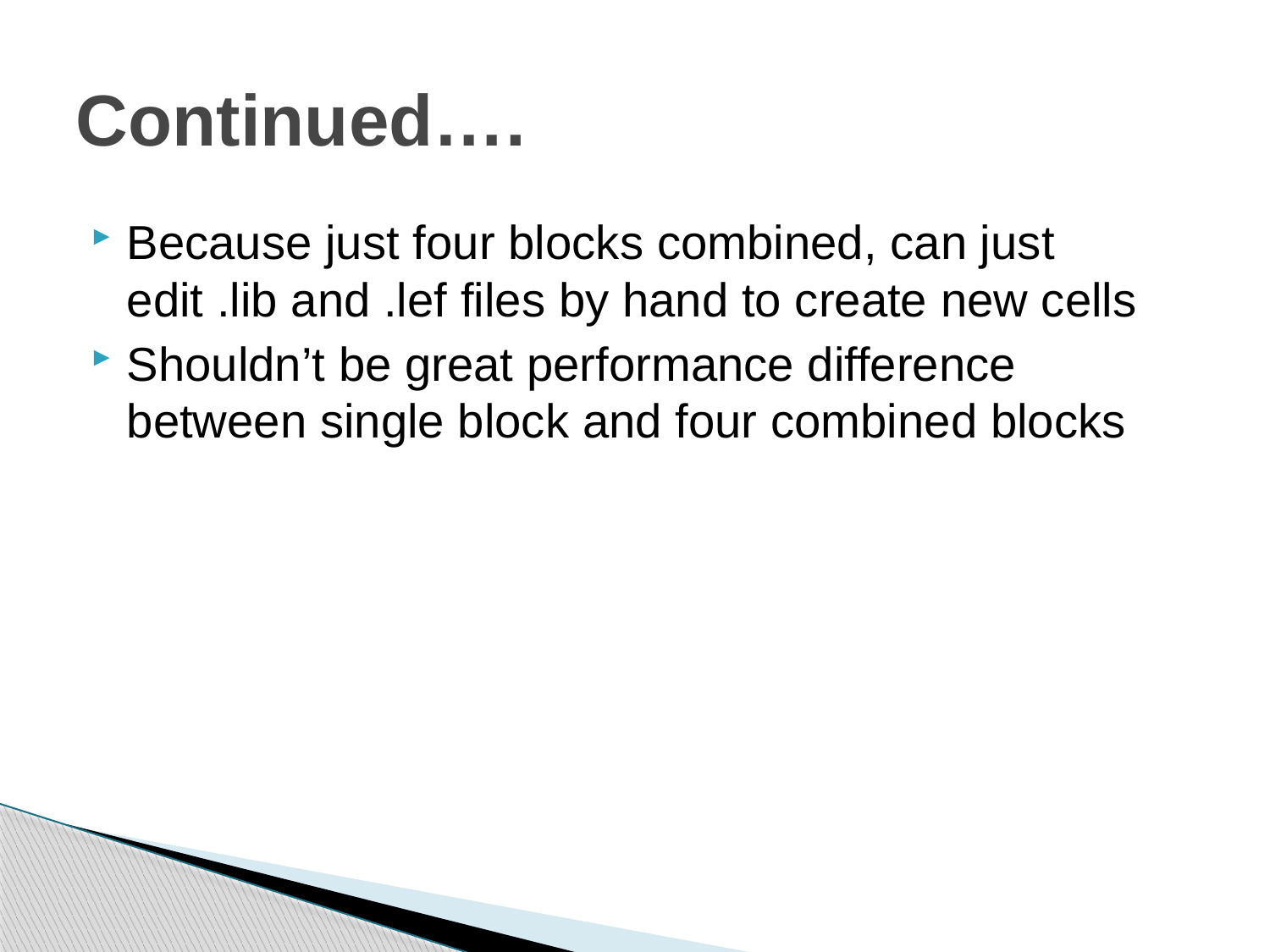

# Continued….
Because just four blocks combined, can just edit .lib and .lef files by hand to create new cells
Shouldn’t be great performance difference between single block and four combined blocks